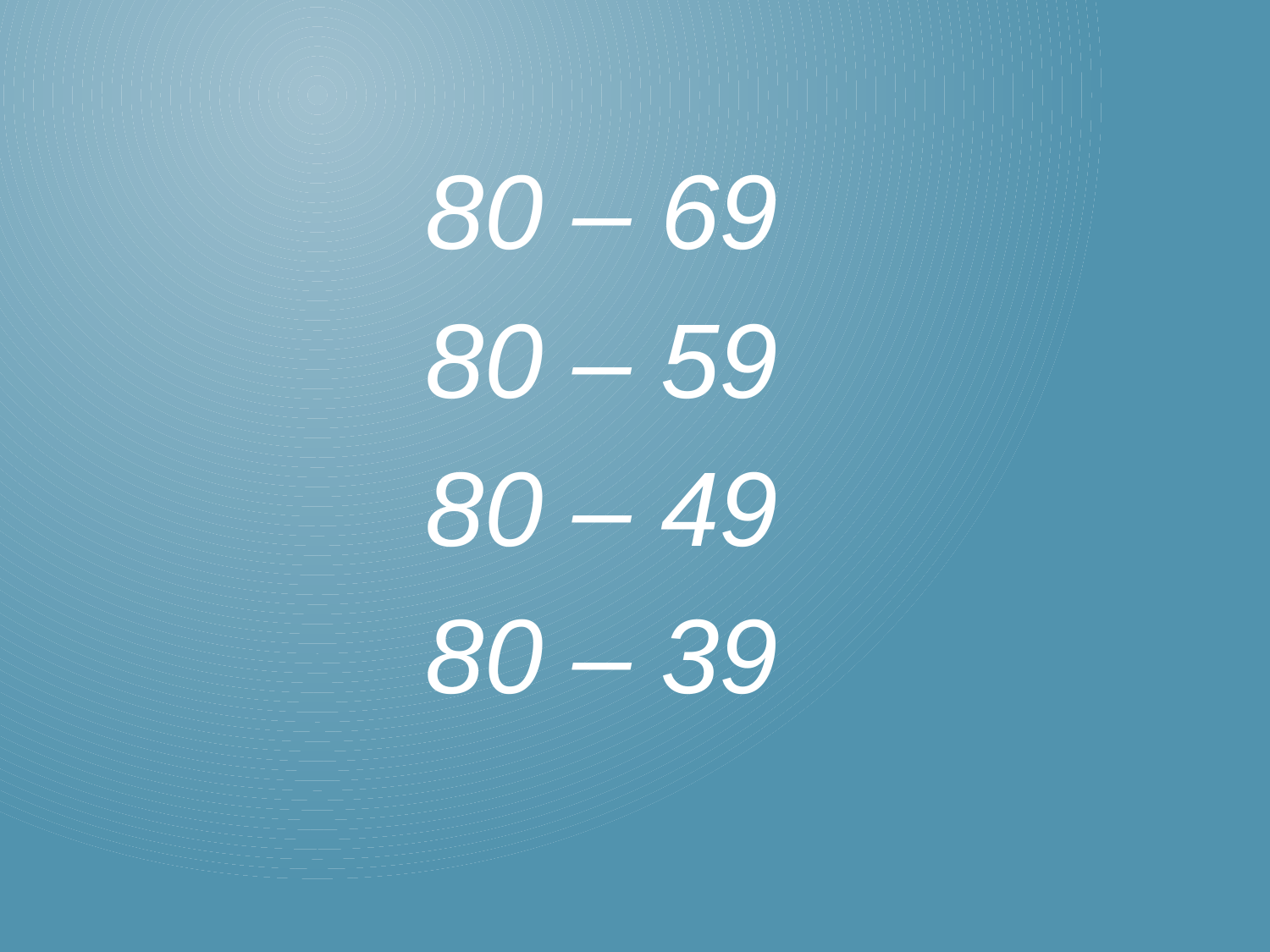

80 – 69
80 – 59
80 – 49
80 – 39